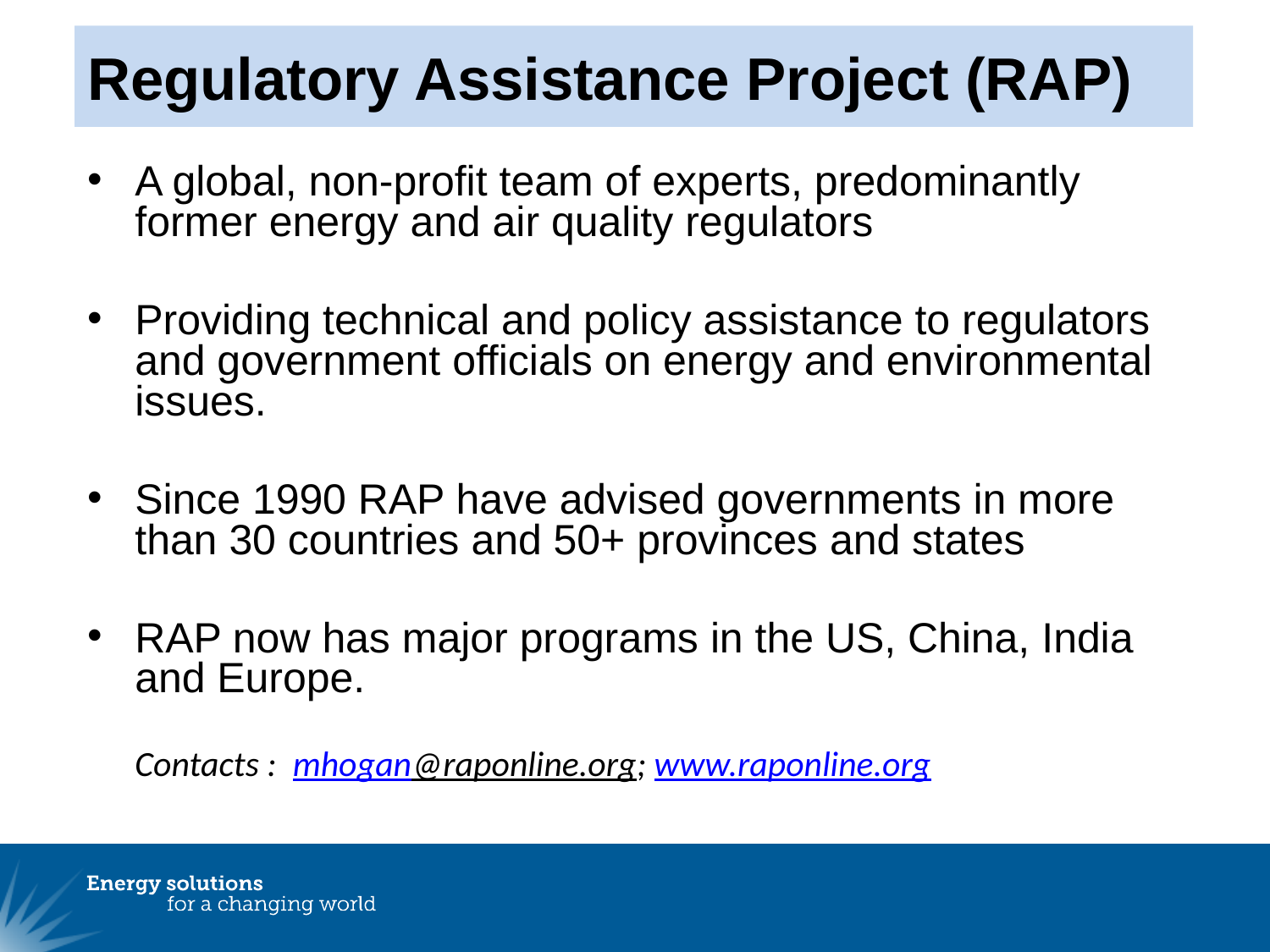

# Regulatory Assistance Project (RAP)
A global, non-profit team of experts, predominantly former energy and air quality regulators

Providing technical and policy assistance to regulators and government officials on energy and environmental issues.

Since 1990 RAP have advised governments in more than 30 countries and 50+ provinces and states

RAP now has major programs in the US, China, India and Europe.

	Contacts :  mhogan@raponline.org; www.raponline.org